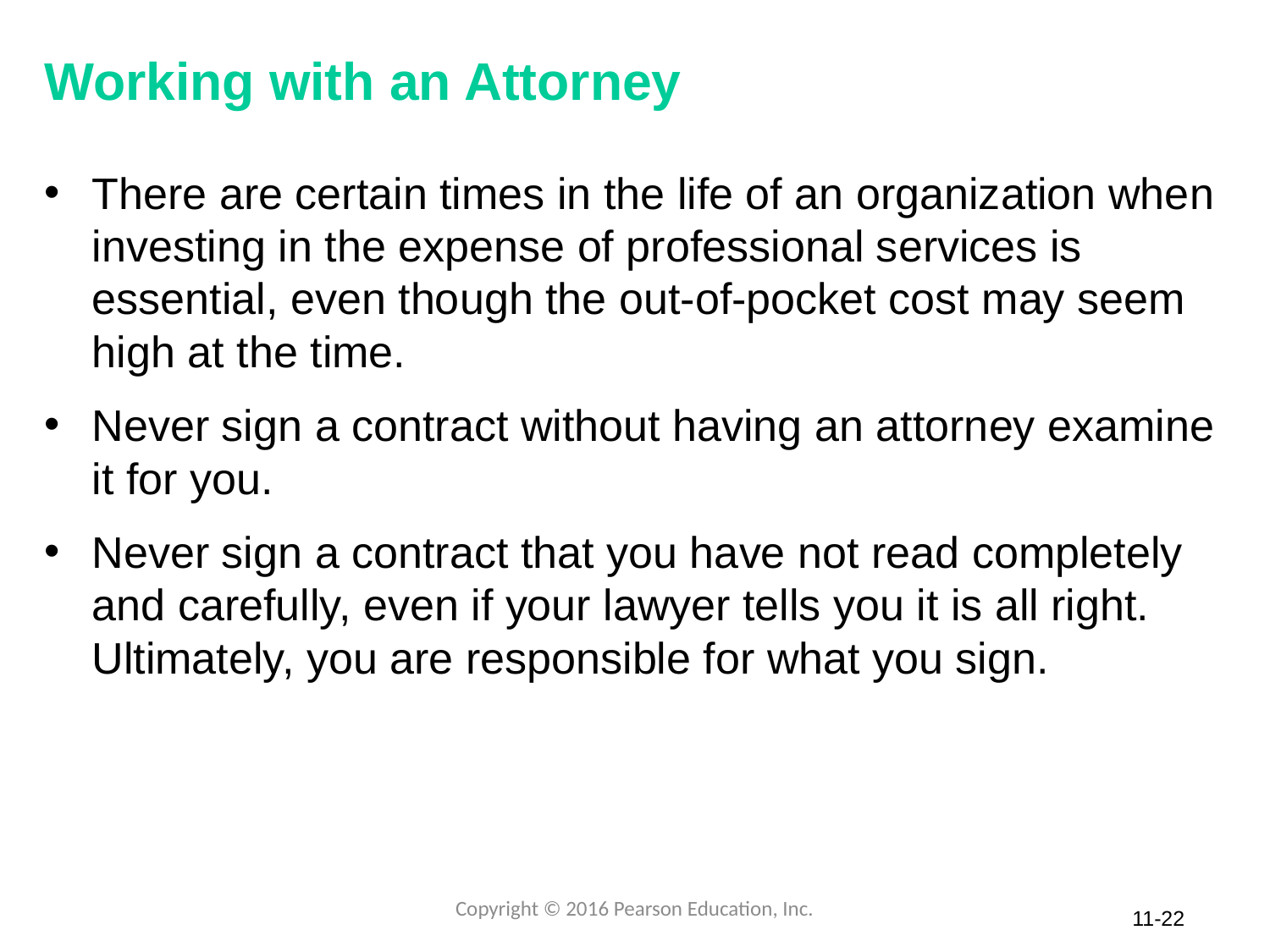

# Working with an Attorney
There are certain times in the life of an organization when investing in the expense of professional services is essential, even though the out-of-pocket cost may seem high at the time.

Never sign a contract without having an attorney examine it for you.

Never sign a contract that you have not read completely and carefully, even if your lawyer tells you it is all right. Ultimately, you are responsible for what you sign.
Copyright © 2016 Pearson Education, Inc.